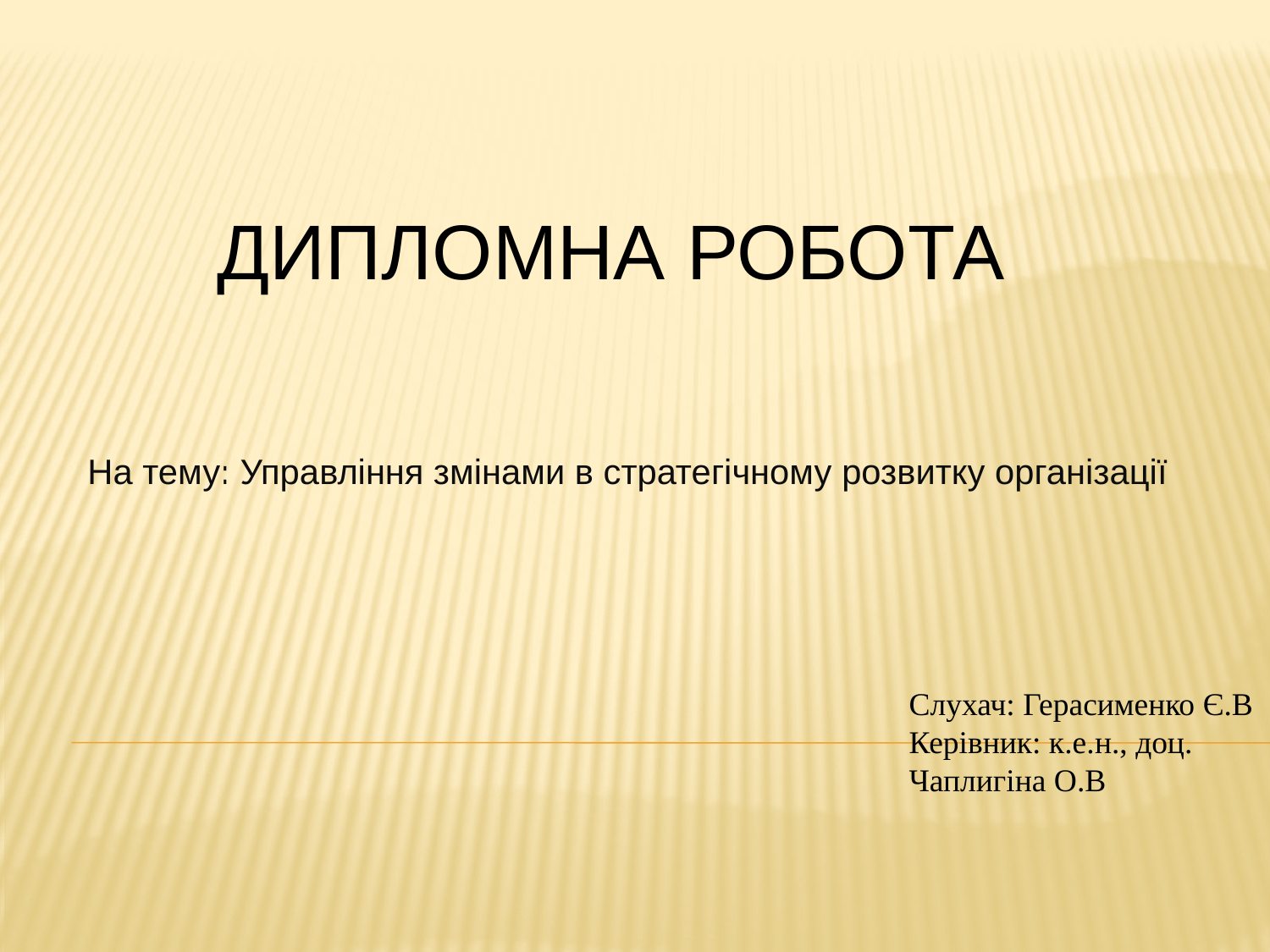

# ДИПЛОМНА РОБОТА
На тему: Управління змінами в стратегічному розвитку організації
Слухач: Герасименко Є.В
Керівник: к.е.н., доц.
Чаплигіна О.В